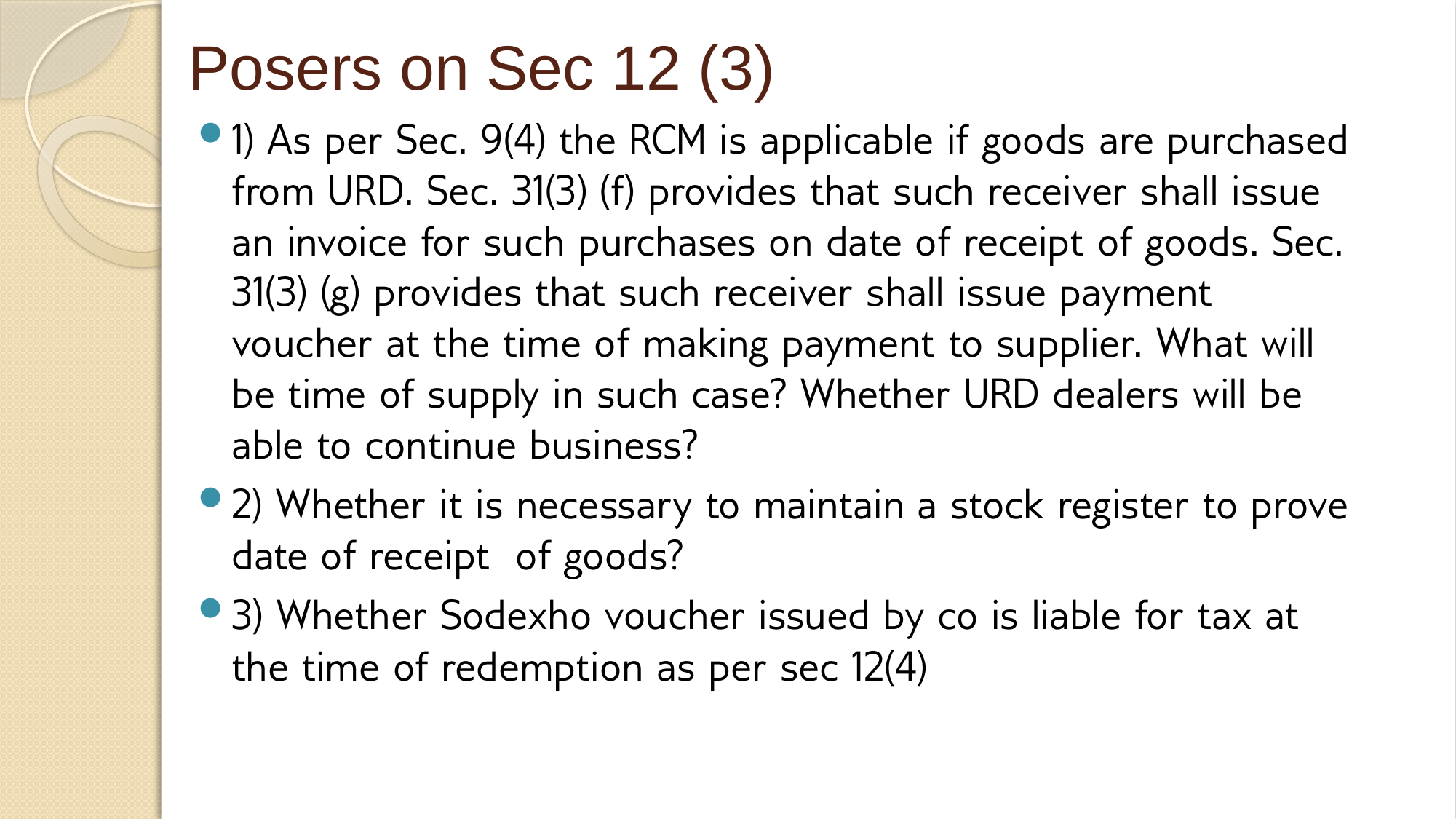

# Posers on Sec 12 (3)
1) As per Sec. 9(4) the RCM is applicable if goods are purchased from URD. Sec. 31(3) (f) provides that such receiver shall issue an invoice for such purchases on date of receipt of goods. Sec. 31(3) (g) provides that such receiver shall issue payment voucher at the time of making payment to supplier. What will be time of supply in such case? Whether URD dealers will be able to continue business?
2) Whether it is necessary to maintain a stock register to prove date of receipt  of goods?
3) Whether Sodexho voucher issued by co is liable for tax at the time of redemption as per sec 12(4)